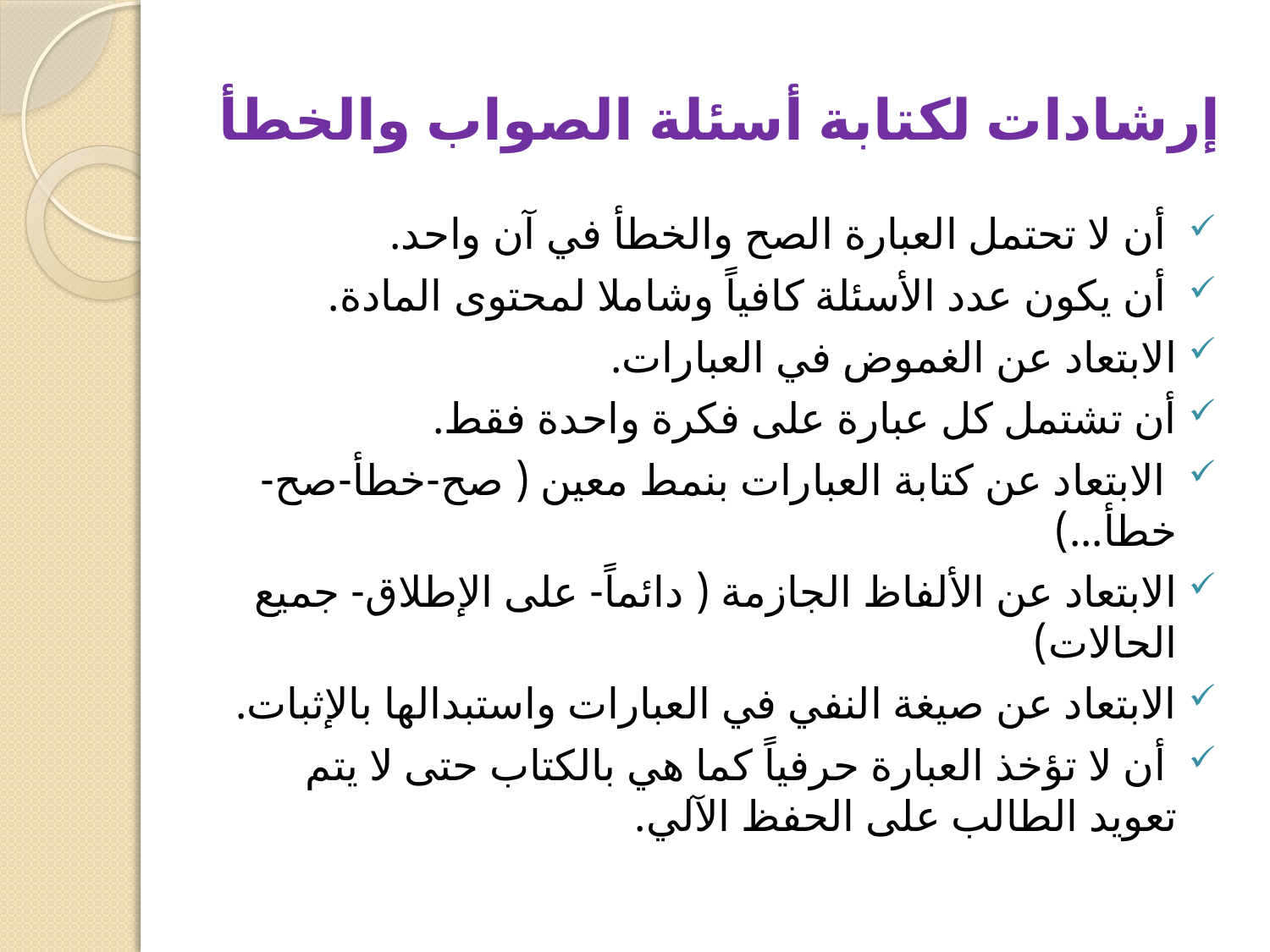

# إرشادات لكتابة أسئلة الصواب والخطأ
 أن لا تحتمل العبارة الصح والخطأ في آن واحد.
 أن يكون عدد الأسئلة كافياً وشاملا لمحتوى المادة.
الابتعاد عن الغموض في العبارات.
أن تشتمل كل عبارة على فكرة واحدة فقط.
 الابتعاد عن كتابة العبارات بنمط معين ( صح-خطأ-صح-خطأ...)
الابتعاد عن الألفاظ الجازمة ( دائماً- على الإطلاق- جميع الحالات)
الابتعاد عن صيغة النفي في العبارات واستبدالها بالإثبات.
 أن لا تؤخذ العبارة حرفياً كما هي بالكتاب حتى لا يتم تعويد الطالب على الحفظ الآلي.